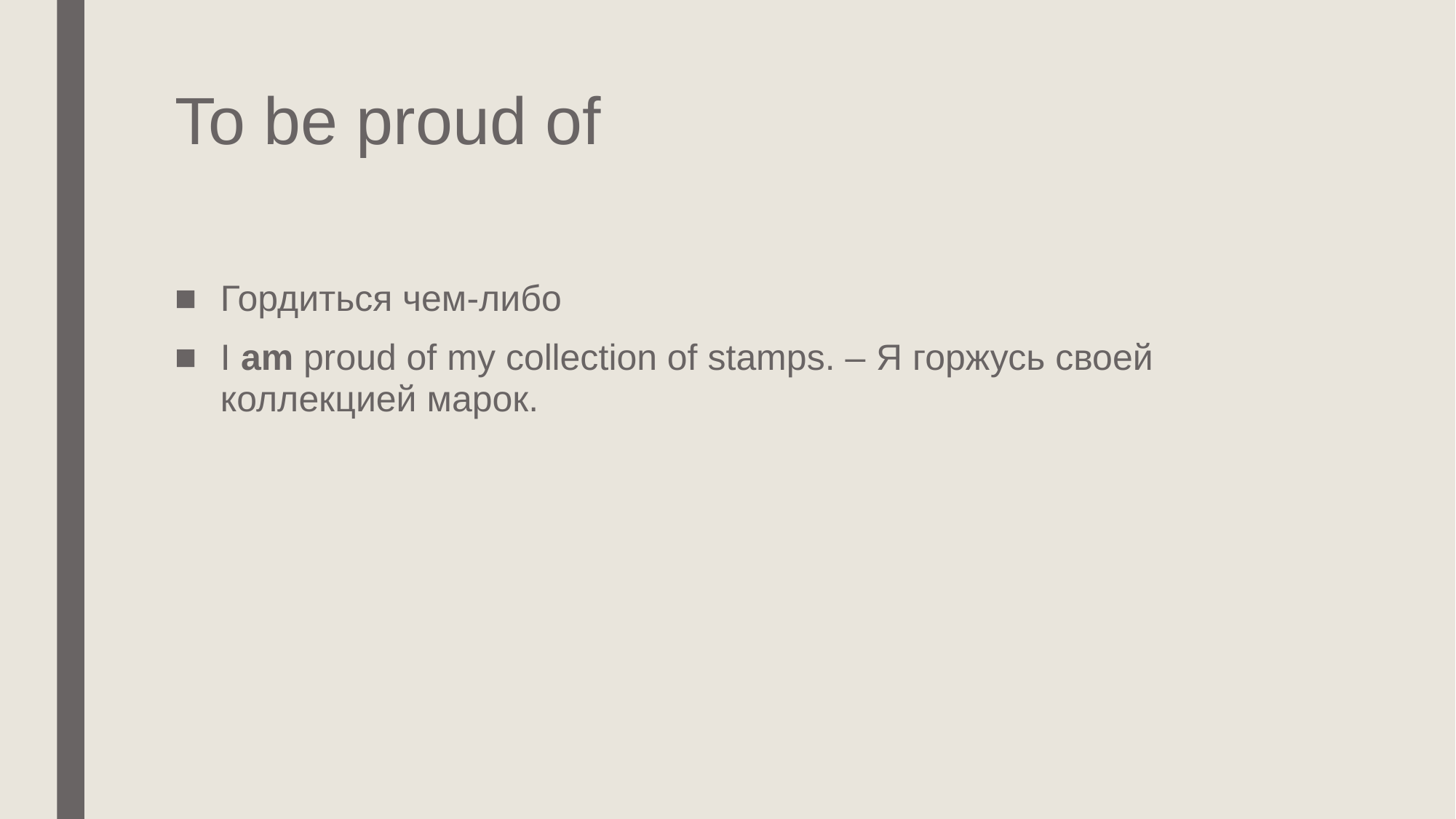

# To be proud of
Гордиться чем-либо
I am proud of my collection of stamps. – Я горжусь своей коллекцией марок.